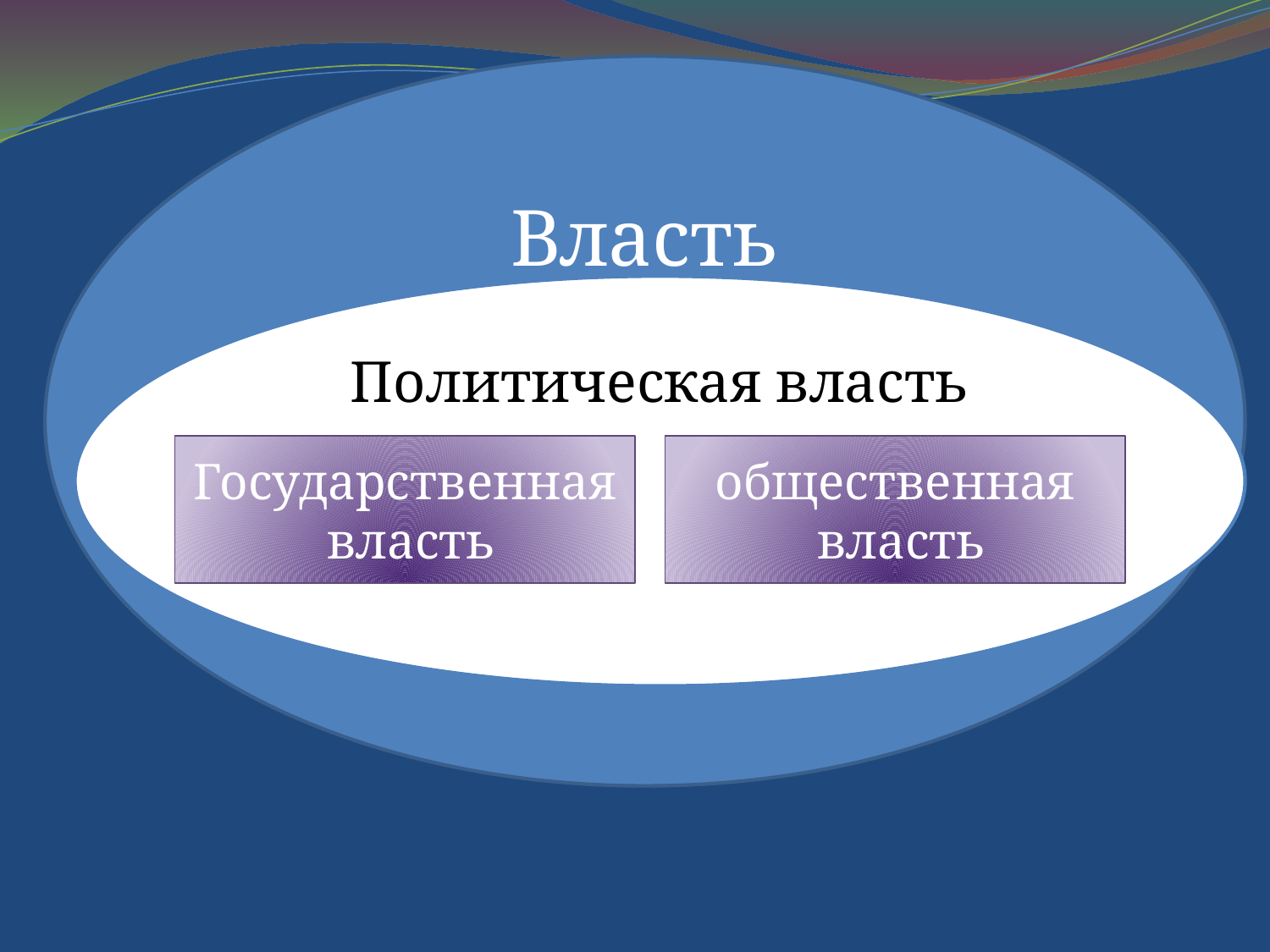

Власть

Политическая власть

Государственная
 власть
общественная
 власть